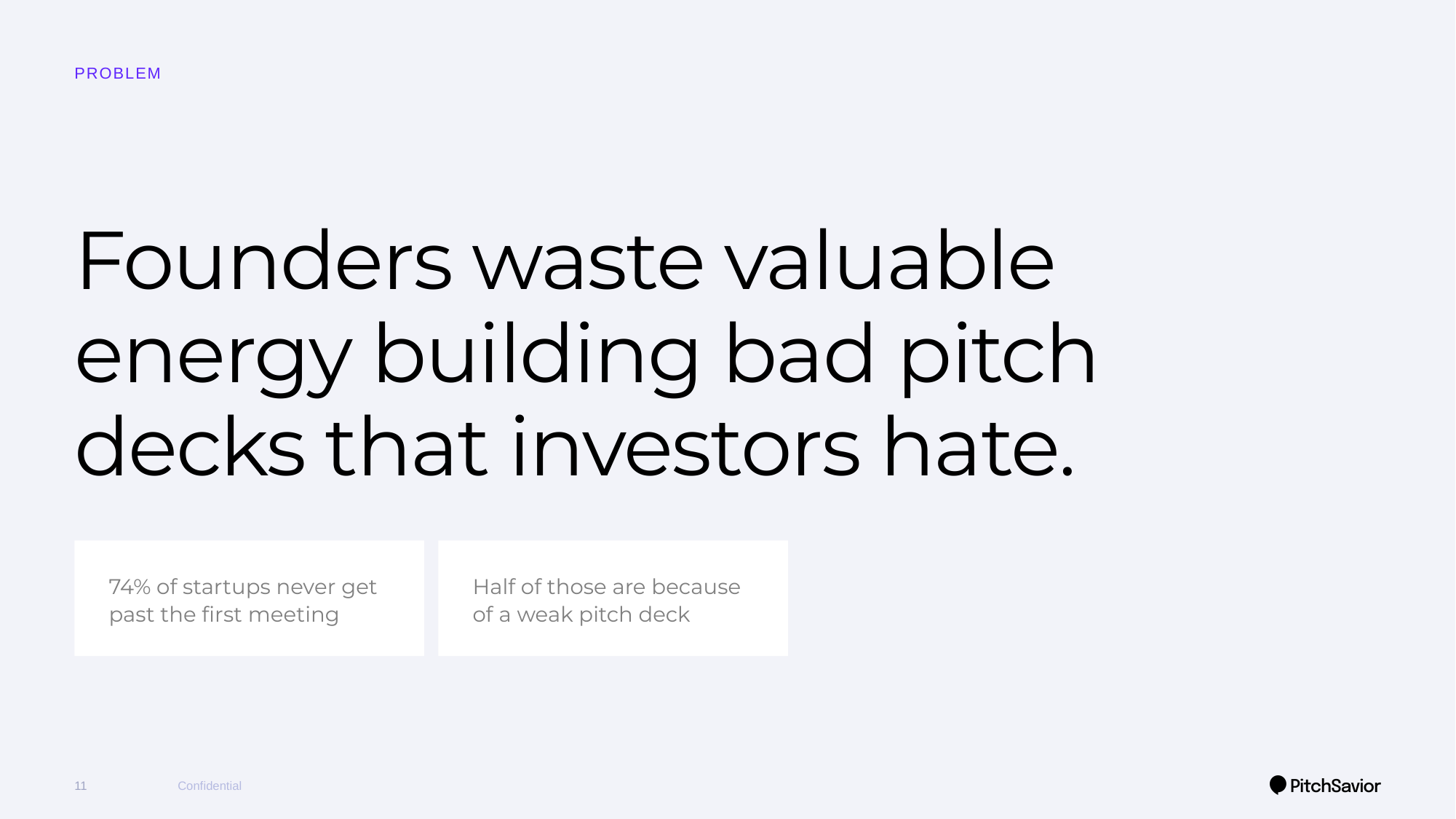

PRoblem
# Founders waste valuable energy building bad pitch decks that investors hate.
74% of startups never get past the first meeting
Half of those are because
of a weak pitch deck
11